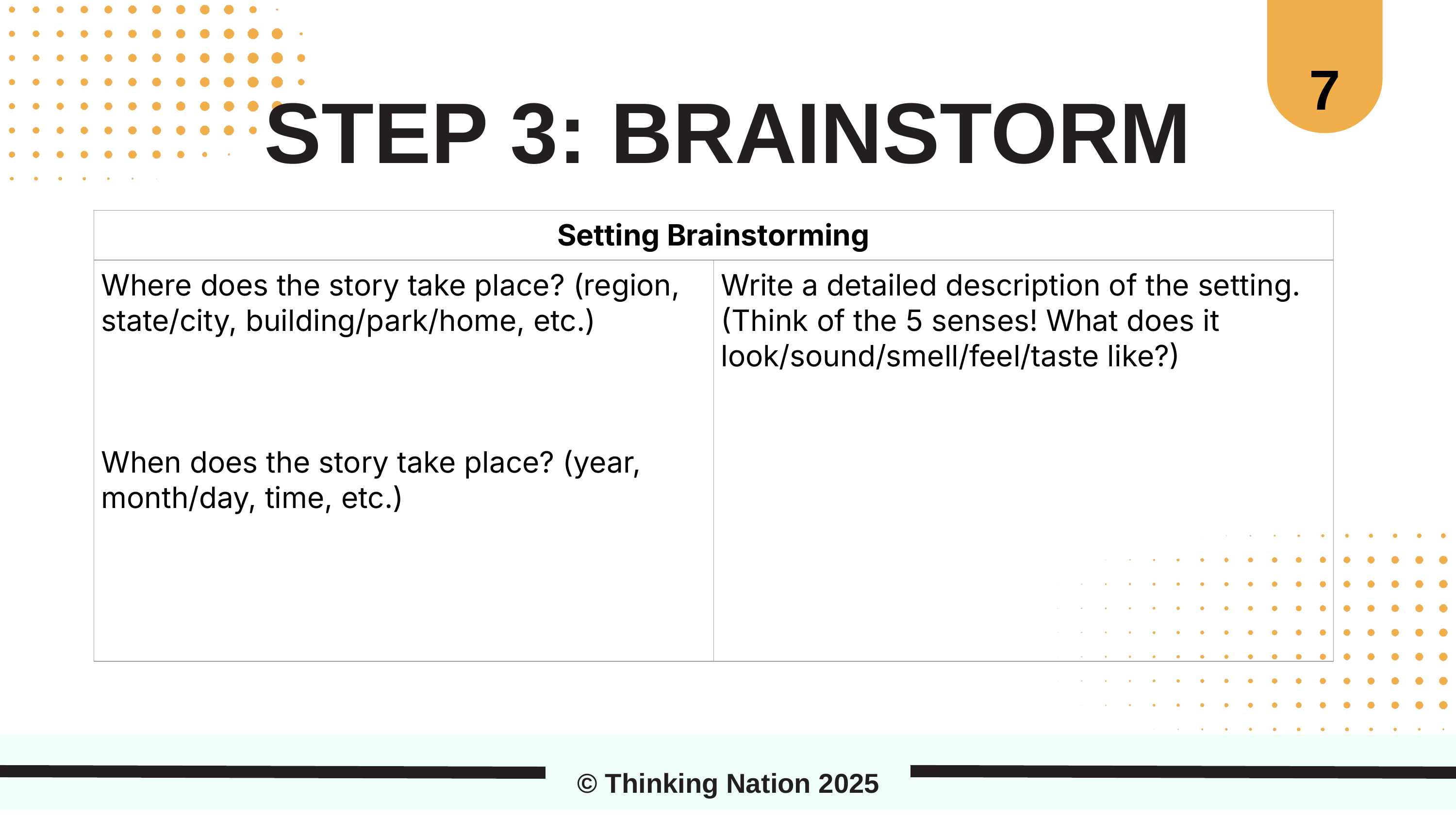

7
STEP 3: BRAINSTORM
| Setting Brainstorming |  |
| --- | --- |
| Where does the story take place? (region, state/city, building/park/home, etc.) When does the story take place? (year, month/day, time, etc.) | Write a detailed description of the setting. (Think of the 5 senses! What does it look/sound/smell/feel/taste like?) |

© Thinking Nation 2025